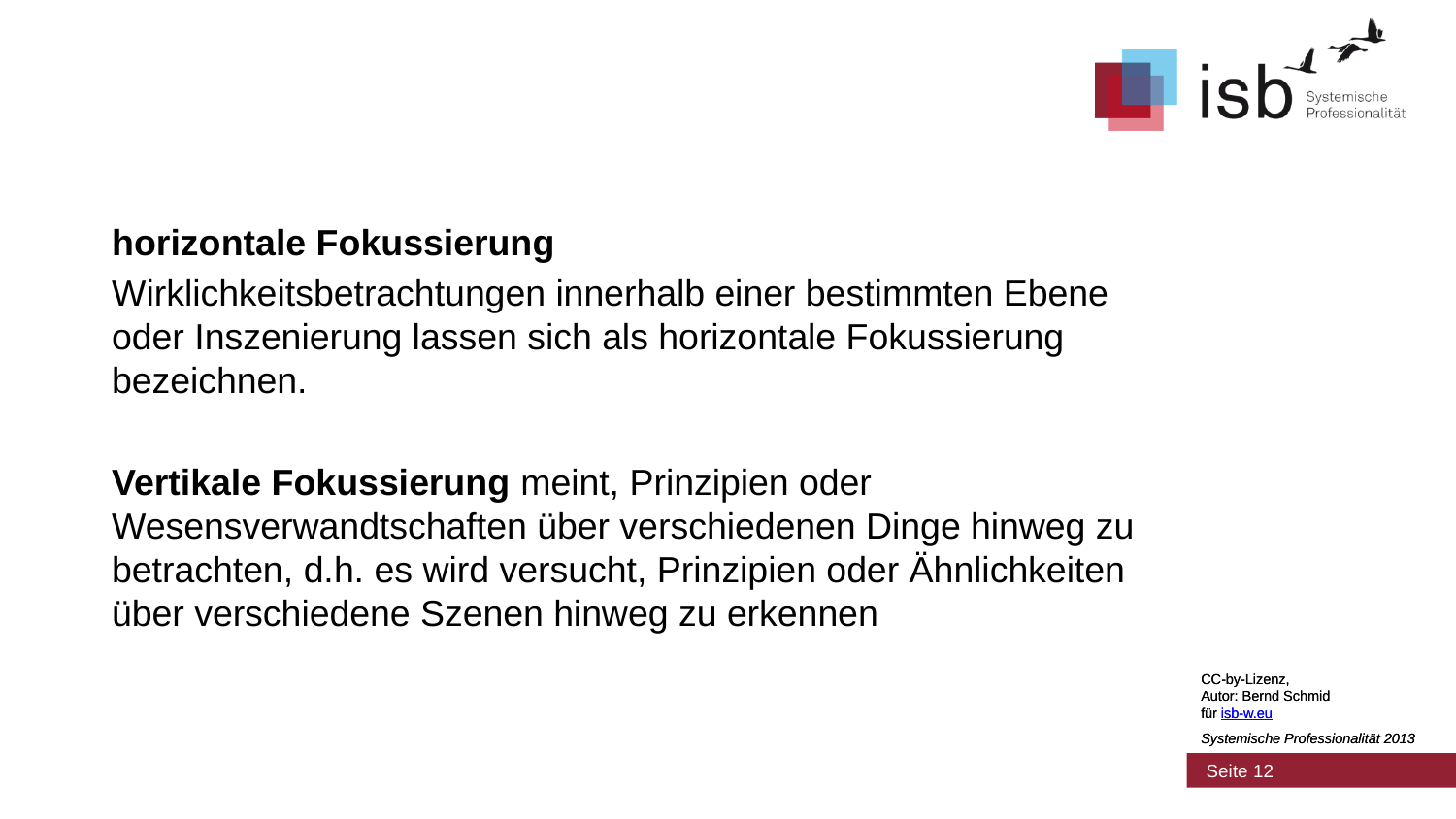

horizontale Fokussierung
Wirklichkeitsbetrachtungen innerhalb einer bestimmten Ebene oder Inszenierung lassen sich als horizontale Fokussierung bezeichnen.

Vertikale Fokussierung meint, Prinzipien oder Wesensverwandtschaften über verschiedenen Dinge hinweg zu betrachten, d.h. es wird versucht, Prinzipien oder Ähnlichkeiten über verschiedene Szenen hinweg zu erkennen
#

CC-by-Lizenz,
Autor: Bernd Schmid
für isb-w.eu
Systemische Professionalität 2013
 Seite 12